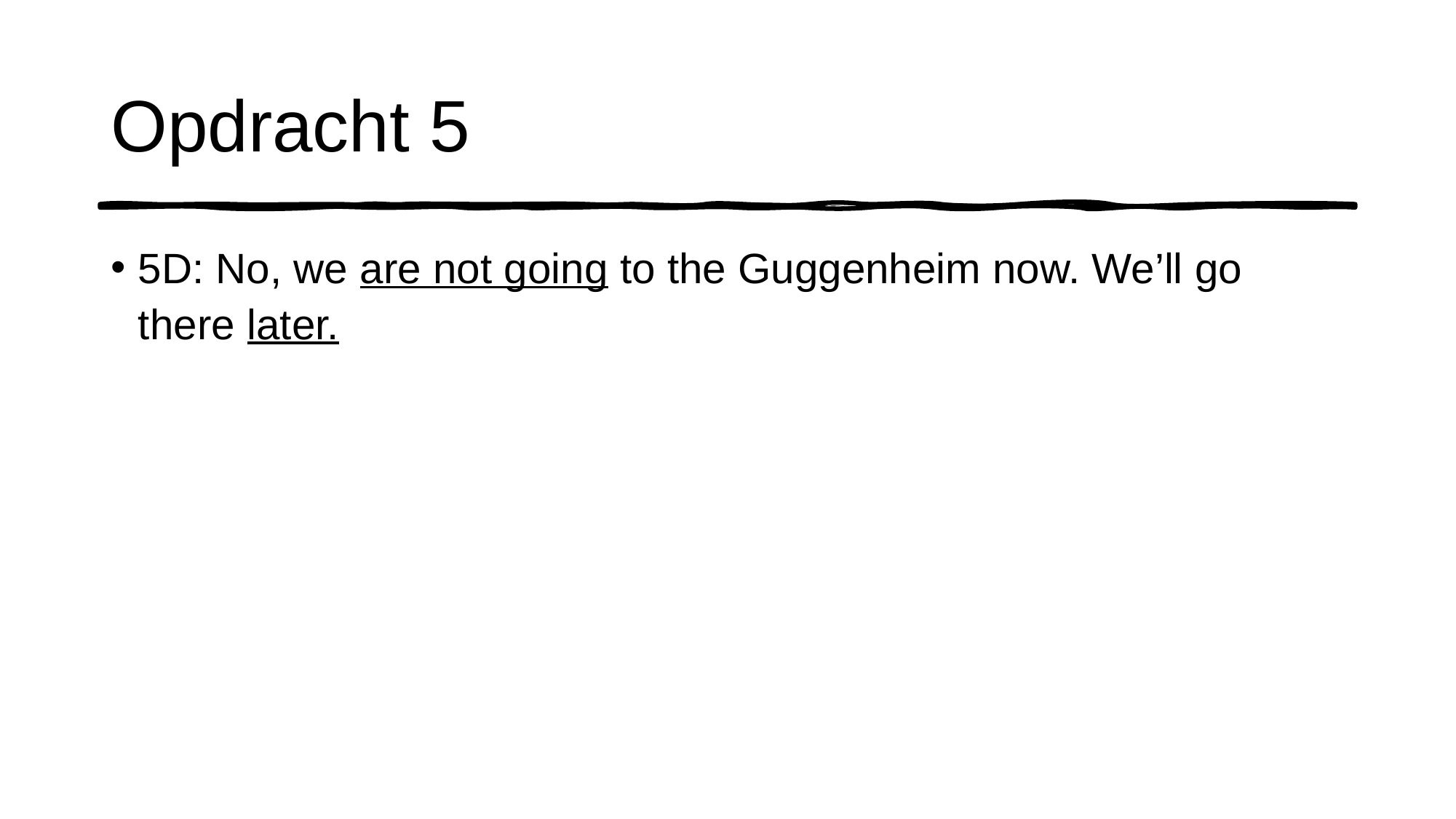

# Opdracht 5
5D: No, we are not going to the Guggenheim now. We’ll go there later.